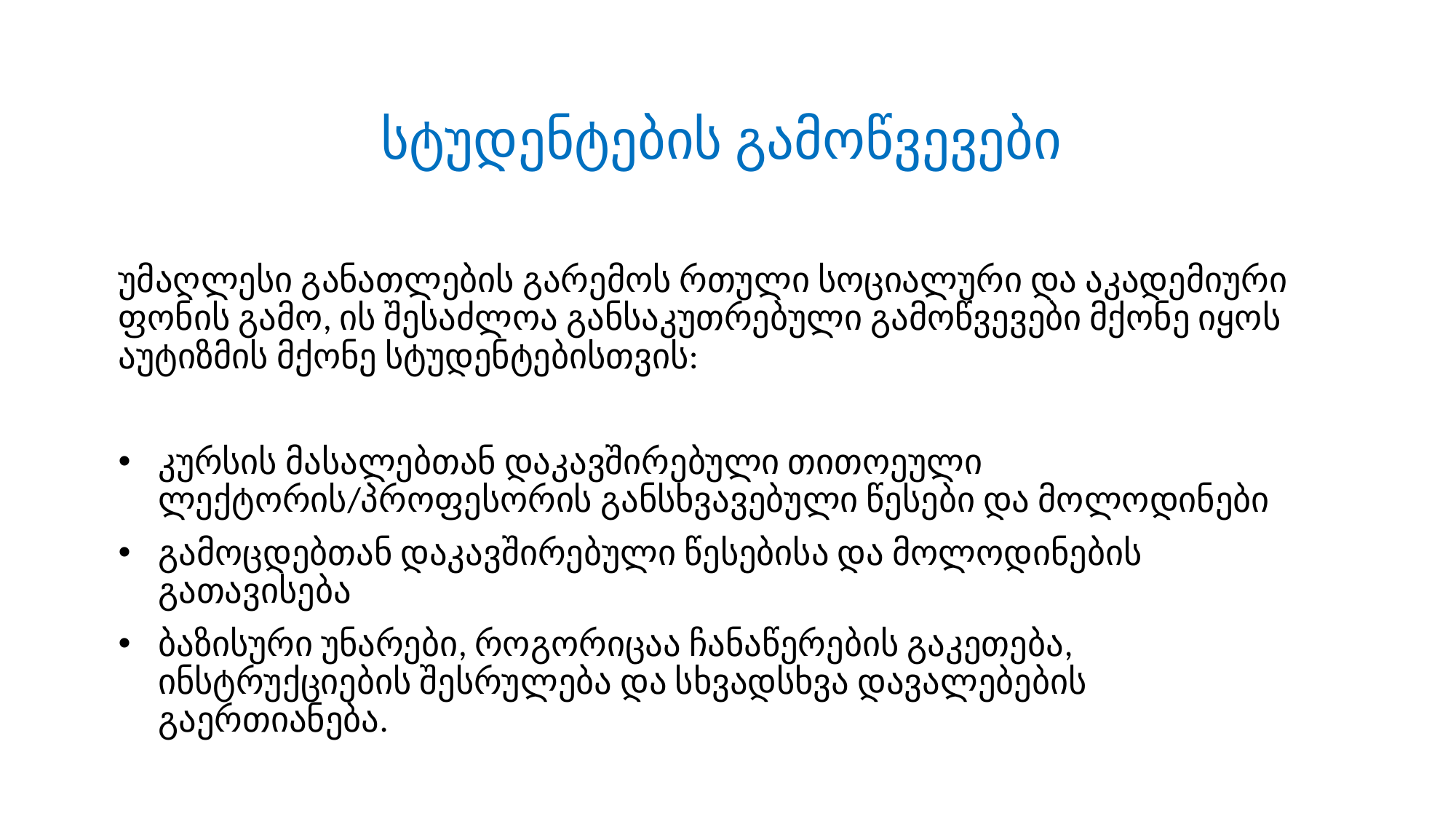

# სტუდენტების გამოწვევები
უმაღლესი განათლების გარემოს რთული სოციალური და აკადემიური ფონის გამო, ის შესაძლოა განსაკუთრებული გამოწვევები მქონე იყოს აუტიზმის მქონე სტუდენტებისთვის:

კურსის მასალებთან დაკავშირებული თითოეული ლექტორის/პროფესორის განსხვავებული წესები და მოლოდინები
გამოცდებთან დაკავშირებული წესებისა და მოლოდინების გათავისება
ბაზისური უნარები, როგორიცაა ჩანაწერების გაკეთება, ინსტრუქციების შესრულება და სხვადსხვა დავალებების გაერთიანება.